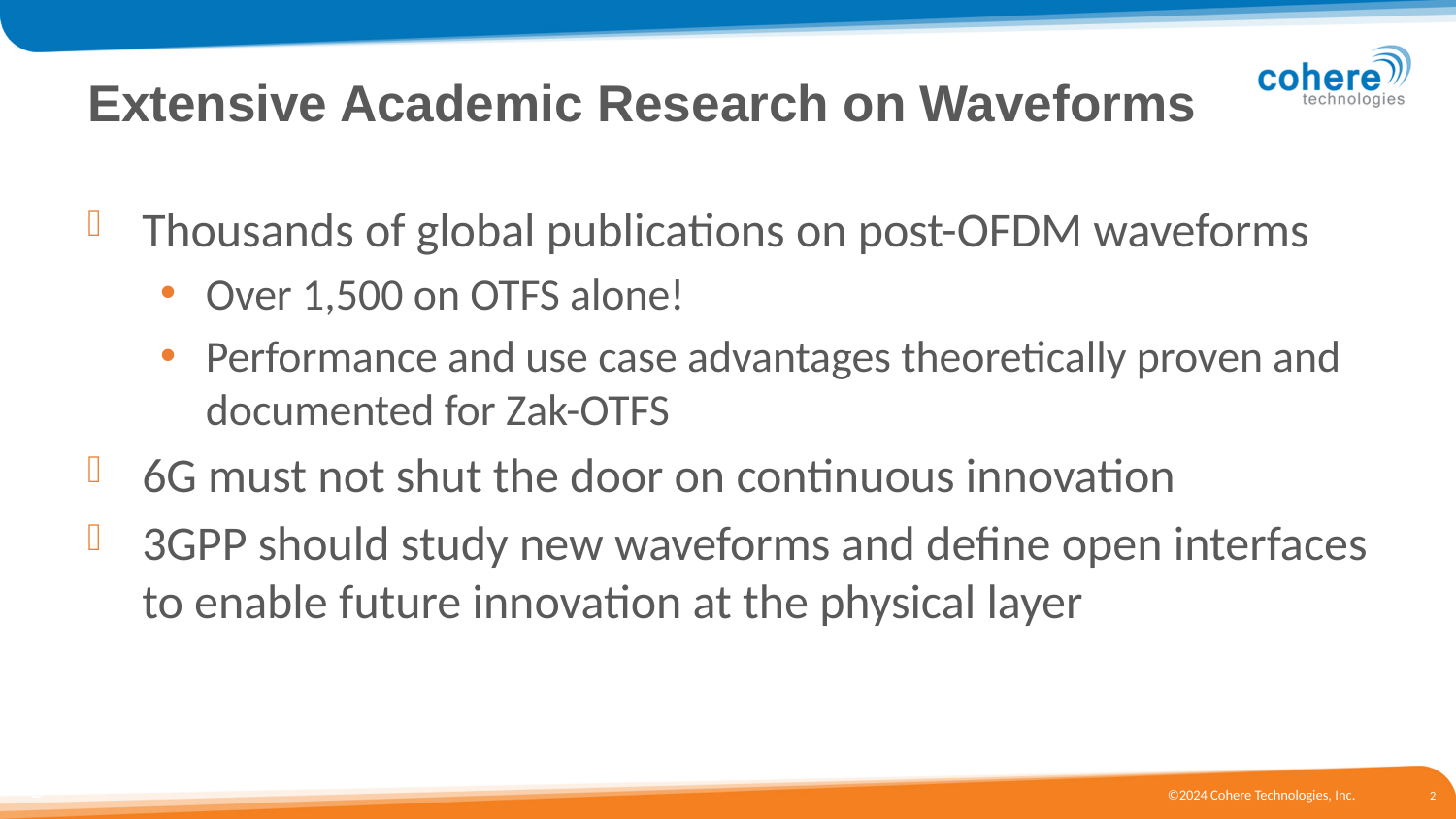

# Extensive Academic Research on Waveforms
Thousands of global publications on post-OFDM waveforms
Over 1,500 on OTFS alone!
Performance and use case advantages theoretically proven and documented for Zak-OTFS
6G must not shut the door on continuous innovation
3GPP should study new waveforms and define open interfaces to enable future innovation at the physical layer

©2024 Cohere Technologies, Inc.